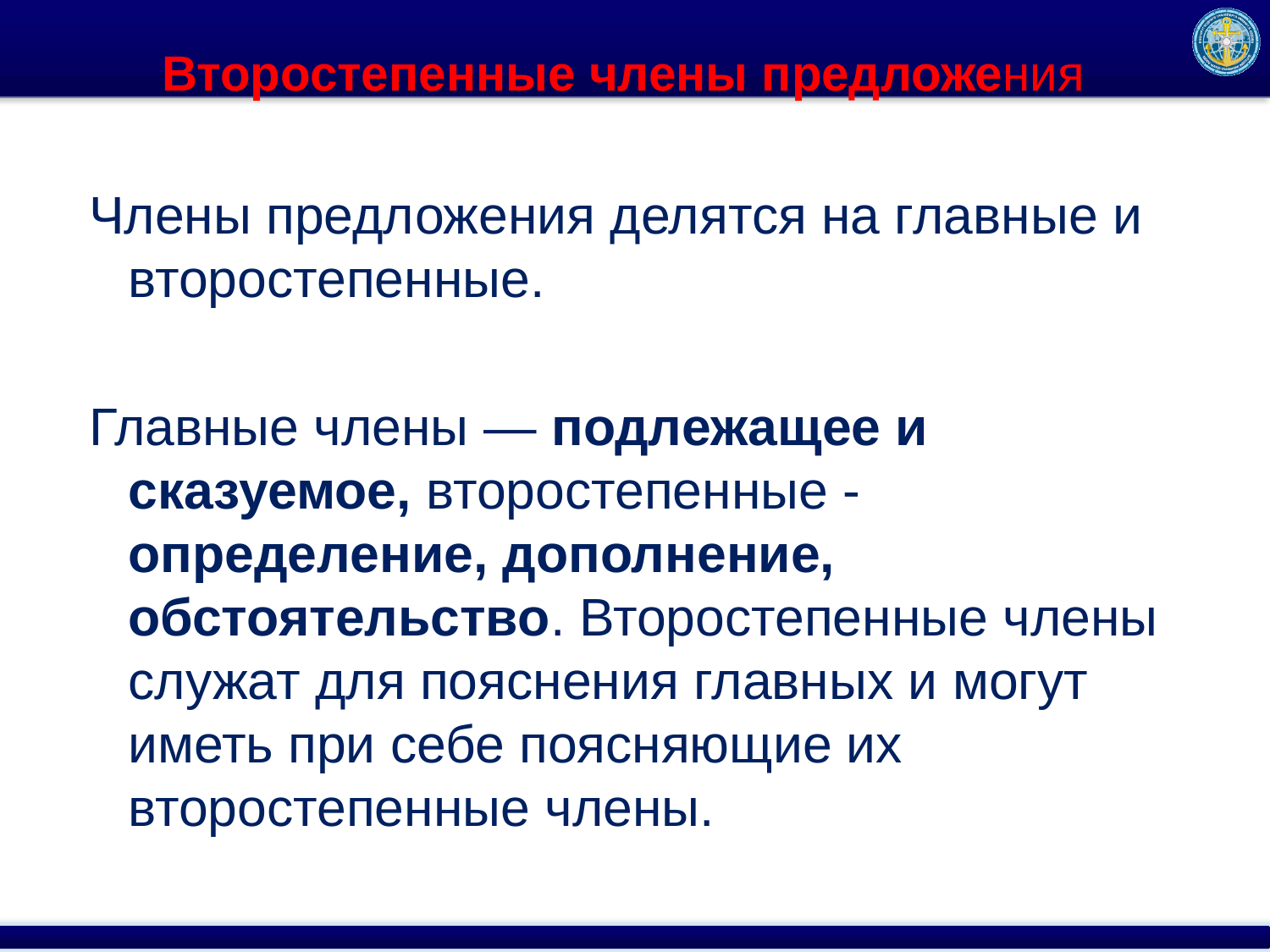

# Второстепенные члены предложения
Члены предложения делятся на главные и второстепенные.

Главные члены — подлежащее и сказуемое, второстепенные - определение, дополнение, обстоятельство. Второстепенные члены служат для пояснения главных и могут иметь при себе поясняющие их второстепенные члены.